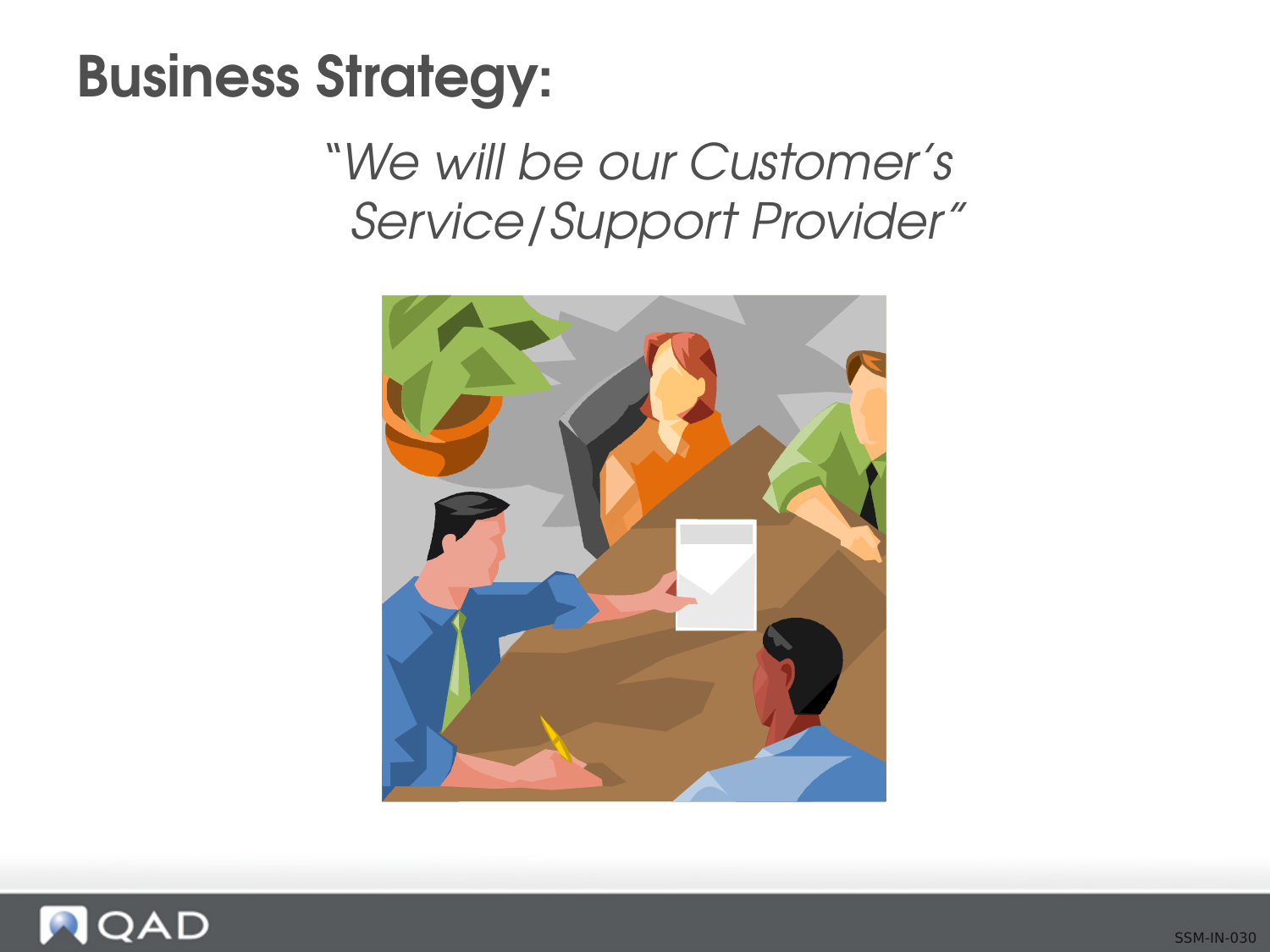

# Business Strategy:
“We will be our Customer’s
Service/Support Provider”

SSM-IN-030